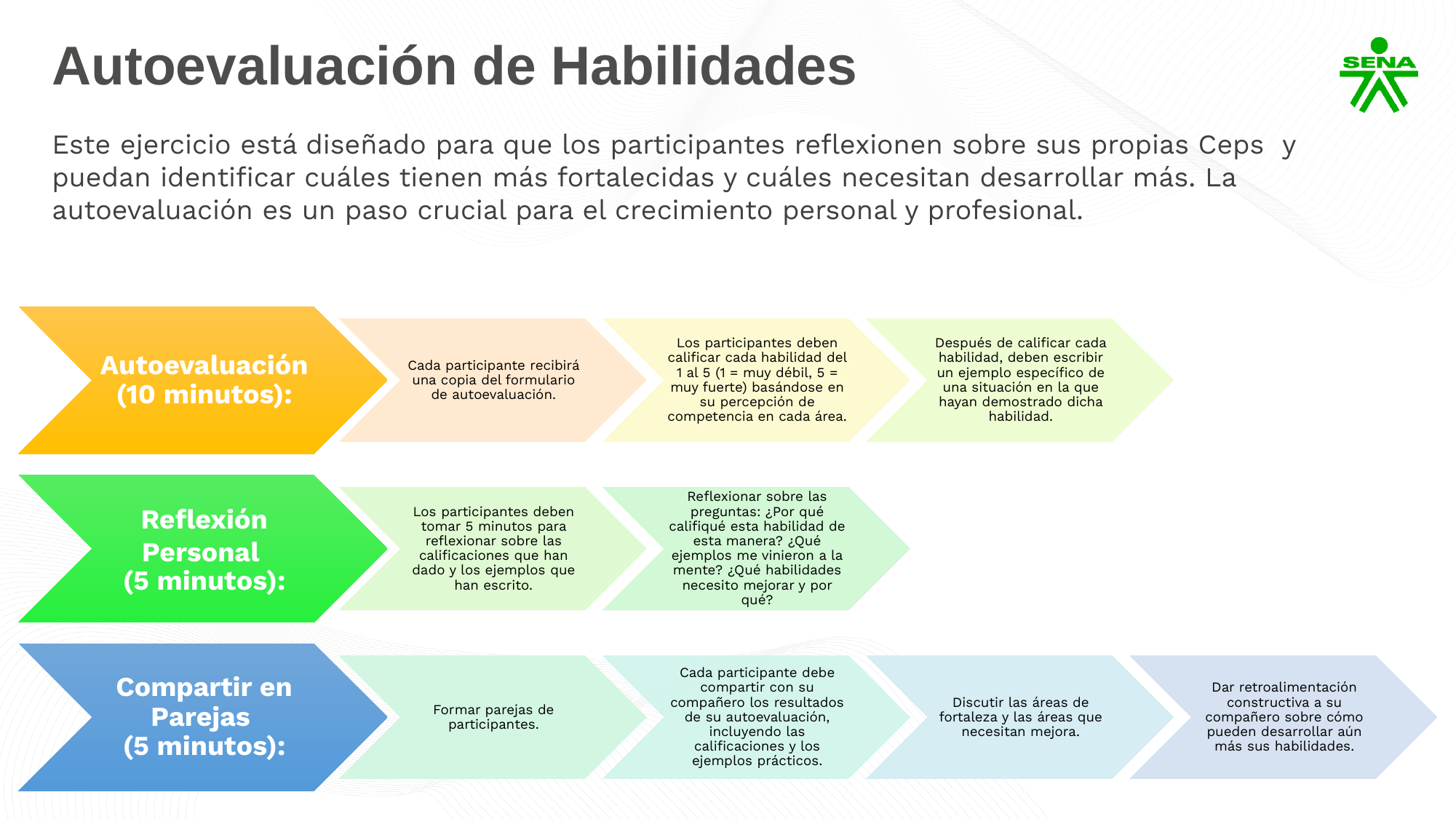

Autoevaluación de Habilidades
Este ejercicio está diseñado para que los participantes reflexionen sobre sus propias Ceps  y puedan identificar cuáles tienen más fortalecidas y cuáles necesitan desarrollar más. La autoevaluación es un paso crucial para el crecimiento personal y profesional.
Autoevaluación (10 minutos):
Cada participante recibirá una copia del formulario de autoevaluación.
Los participantes deben calificar cada habilidad del 1 al 5 (1 = muy débil, 5 = muy fuerte) basándose en su percepción de competencia en cada área.
Después de calificar cada habilidad, deben escribir un ejemplo específico de una situación en la que hayan demostrado dicha habilidad.
Reflexión Personal
(5 minutos):
Los participantes deben tomar 5 minutos para reflexionar sobre las calificaciones que han dado y los ejemplos que han escrito.
Reflexionar sobre las preguntas: ¿Por qué califiqué esta habilidad de esta manera? ¿Qué ejemplos me vinieron a la mente? ¿Qué habilidades necesito mejorar y por qué?
Compartir en Parejas
(5 minutos):
Formar parejas de participantes.
Cada participante debe compartir con su compañero los resultados de su autoevaluación, incluyendo las calificaciones y los ejemplos prácticos.
Discutir las áreas de fortaleza y las áreas que necesitan mejora.
Dar retroalimentación constructiva a su compañero sobre cómo pueden desarrollar aún más sus habilidades.